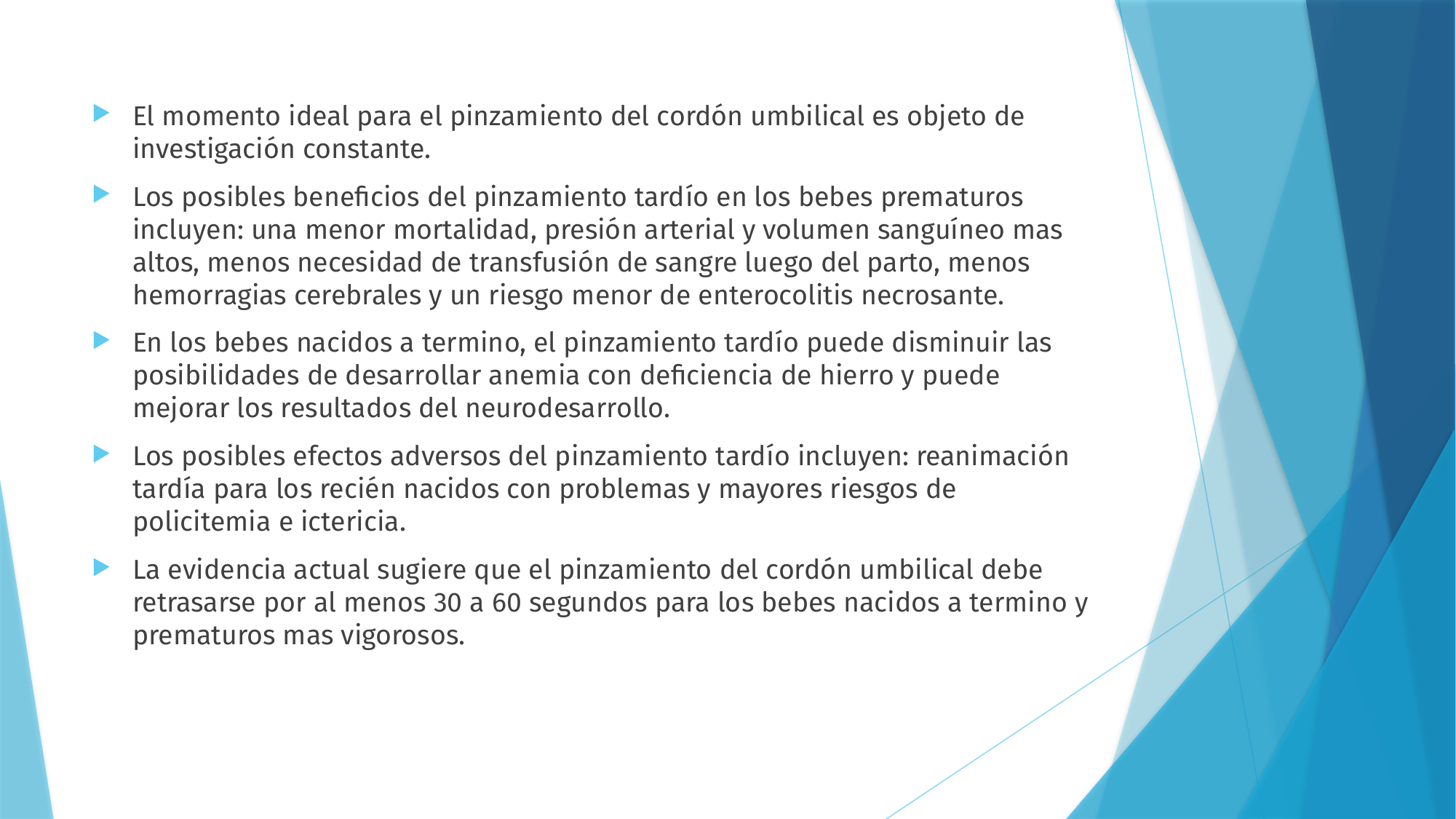

El momento ideal para el pinzamiento del cordón umbilical es objeto de investigación constante.
Los posibles beneficios del pinzamiento tardío en los bebes prematuros incluyen: una menor mortalidad, presión arterial y volumen sanguíneo mas altos, menos necesidad de transfusión de sangre luego del parto, menos hemorragias cerebrales y un riesgo menor de enterocolitis necrosante.
En los bebes nacidos a termino, el pinzamiento tardío puede disminuir las posibilidades de desarrollar anemia con deficiencia de hierro y puede mejorar los resultados del neurodesarrollo.
Los posibles efectos adversos del pinzamiento tardío incluyen: reanimación tardía para los recién nacidos con problemas y mayores riesgos de policitemia e ictericia.
La evidencia actual sugiere que el pinzamiento del cordón umbilical debe retrasarse por al menos 30 a 60 segundos para los bebes nacidos a termino y prematuros mas vigorosos.